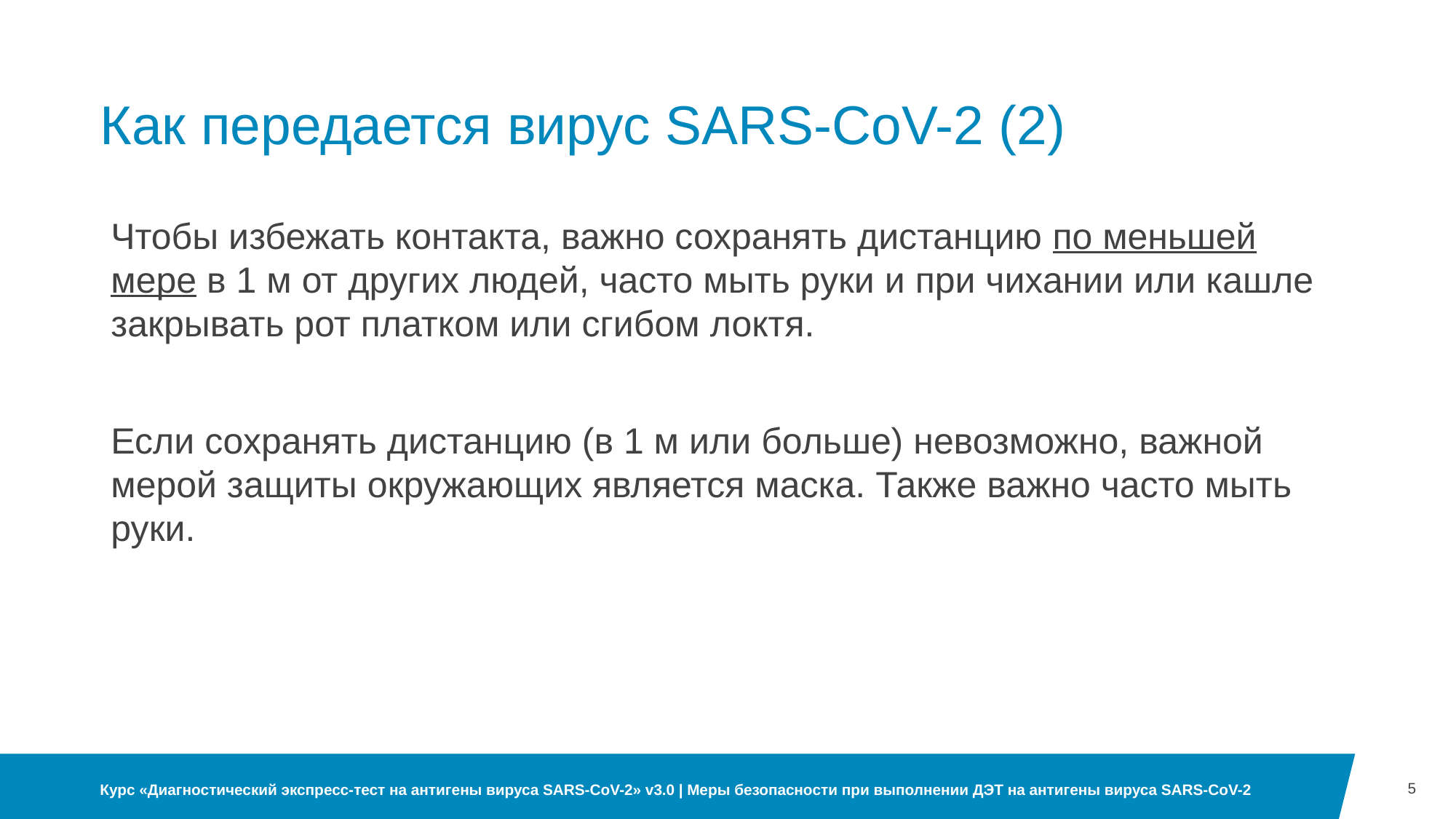

# Как передается вирус SARS-CoV-2 (2)
Чтобы избежать контакта, важно сохранять дистанцию по меньшей мере в 1 м от других людей, часто мыть руки и при чихании или кашле закрывать рот платком или сгибом локтя.

Если сохранять дистанцию (в 1 м или больше) невозможно, важной мерой защиты окружающих является маска. Также важно часто мыть руки.

5
Курс «Диагностический экспресс-тест на антигены вируса SARS-CoV-2» v3.0 | Меры безопасности при выполнении ДЭТ на антигены вируса SARS-CoV-2